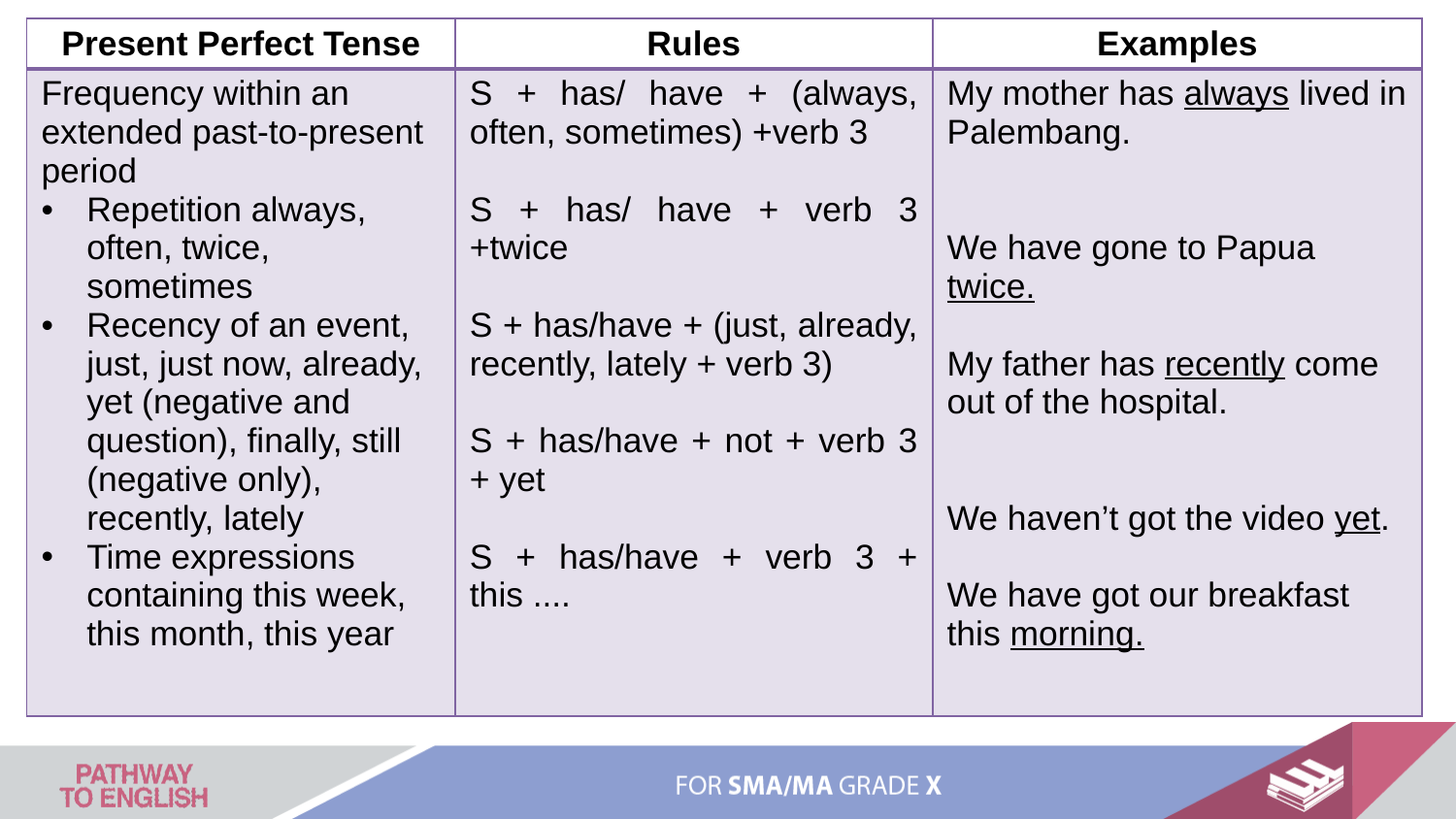

| Present Perfect Tense | Rules | Examples |
| --- | --- | --- |
| Frequency within an extended past-to-present period Repetition always, often, twice, sometimes Recency of an event, just, just now, already, yet (negative and question), finally, still (negative only), recently, lately Time expressions containing this week, this month, this year | S + has/ have + (always, often, sometimes) +verb 3 S + has/ have + verb 3 +twice S + has/have + (just, already, recently, lately + verb 3) S + has/have + not + verb 3 + yet S + has/have + verb 3 + this .... | My mother has always lived in Palembang. We have gone to Papua twice. My father has recently come out of the hospital. We haven’t got the video yet. We have got our breakfast this morning. |